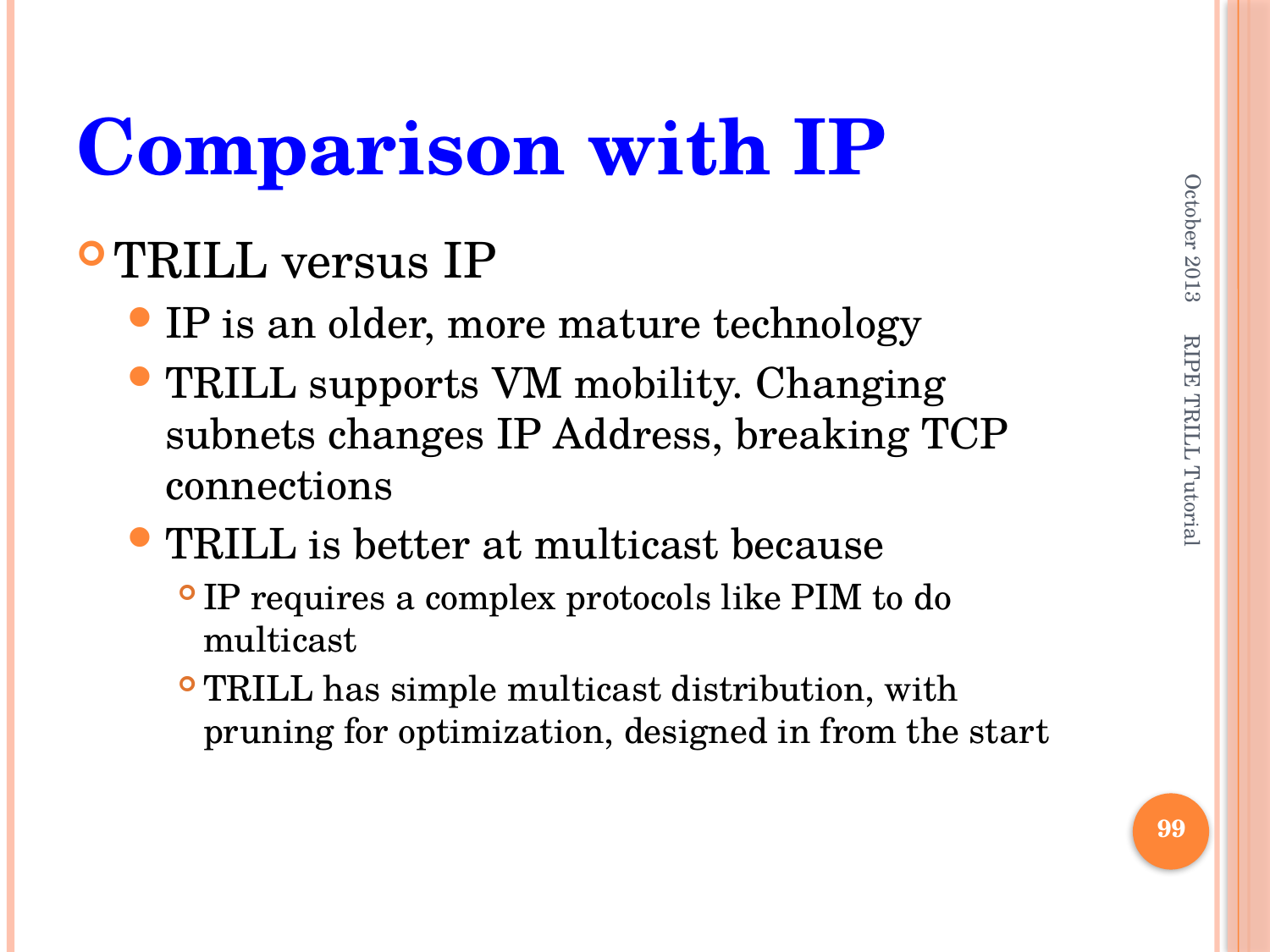

# Comparison with IP
October 2013
TRILL versus IP
IP is an older, more mature technology
TRILL supports VM mobility. Changing subnets changes IP Address, breaking TCP connections
TRILL is better at multicast because
IP requires a complex protocols like PIM to do multicast
TRILL has simple multicast distribution, with pruning for optimization, designed in from the start

RIPE TRILL Tutorial
99